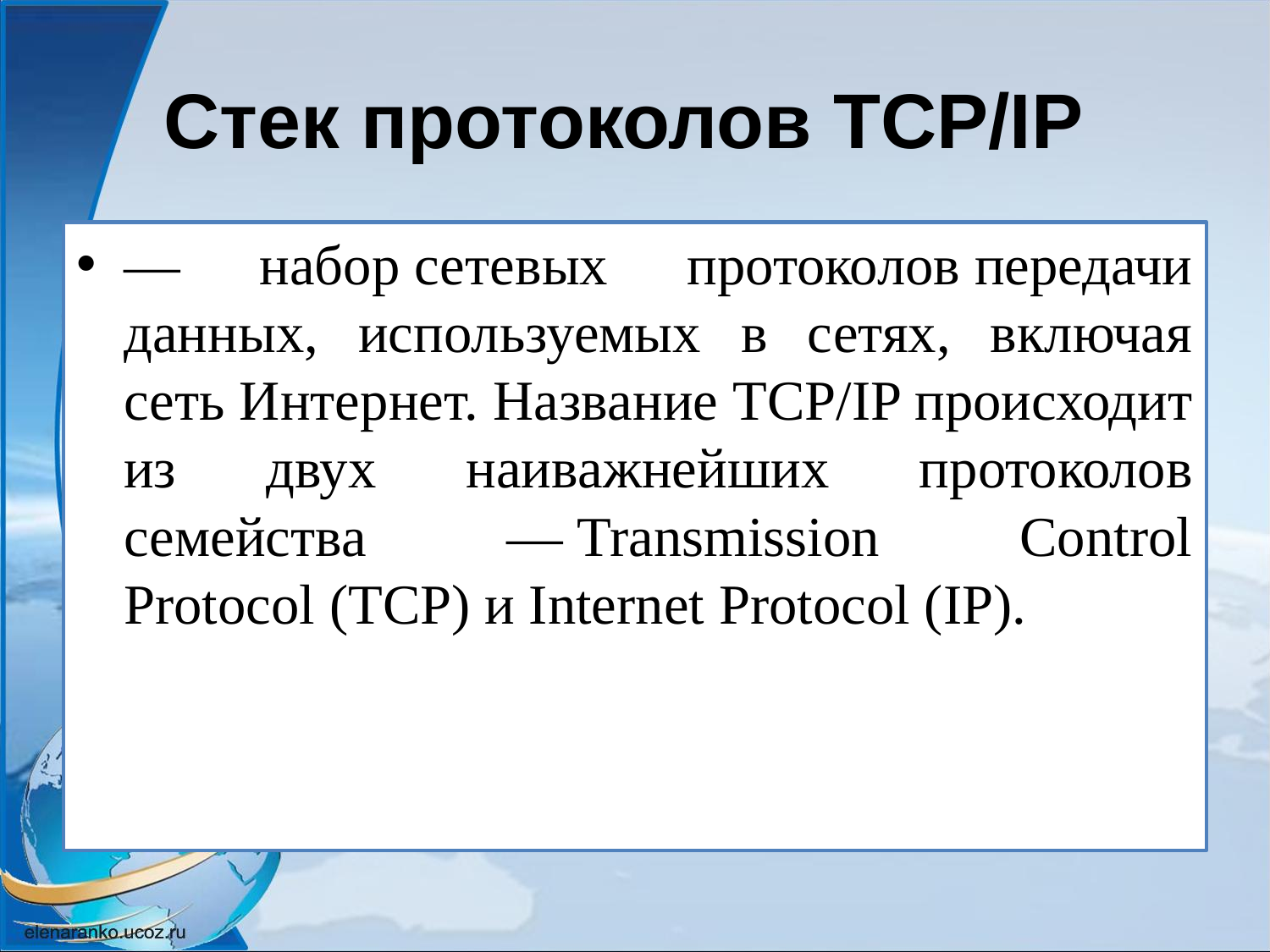

# Стек протоколов TCP/IP
— набор сетевых протоколов передачи данных, используемых в сетях, включая сеть Интернет. Название TCP/IP происходит из двух наиважнейших протоколов семейства — Transmission Control Protocol (TCP) и Internet Protocol (IP).